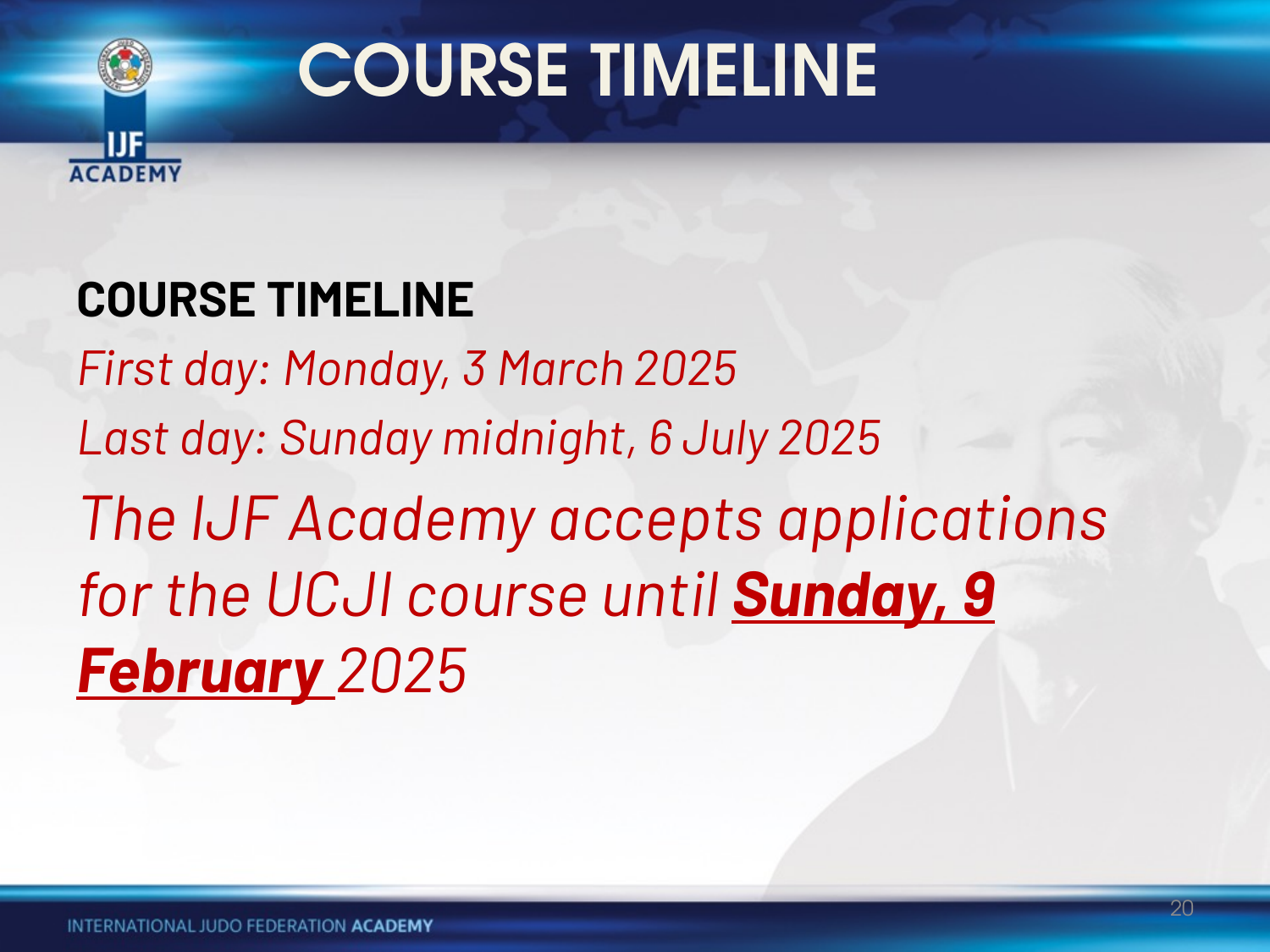

# COURSE TIMELINE
COURSE TIMELINE
First day: Monday, 3 March 2025
Last day: Sunday midnight, 6 July 2025
The IJF Academy accepts applications for the UCJI course until Sunday, 9 February 2025
20